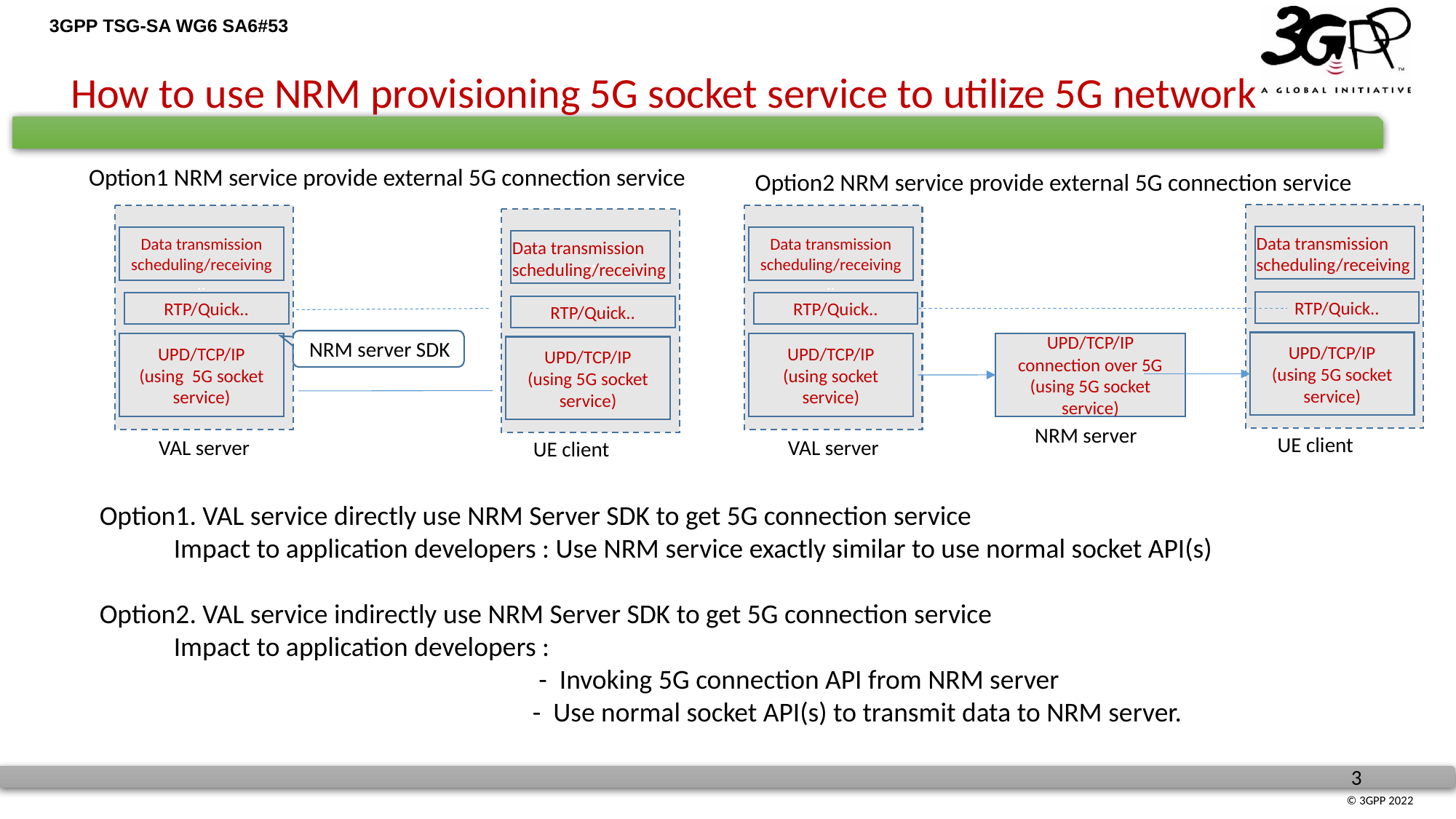

# How to use NRM provisioning 5G socket service to utilize 5G network
Option1 NRM service provide external 5G connection service
Option2 NRM service provide external 5G connection service

Data transmission scheduling/receiving
..

Data transmission scheduling/receiving..

Data transmission scheduling/receiving..
Data transmission scheduling/receiving
..
RTP/Quick..
RTP/Quick..
RTP/Quick..
RTP/Quick..
NRM server SDK

UPD/TCP/IP
(using 5G socket service)
UPD/TCP/IP
(using socket service)

UPD/TCP/IP connection over 5G
(using 5G socket service)

UPD/TCP/IP
(using  5G socket service)
UPD/TCP/IP
(using 5G socket service)
NRM server
UE client
VAL server
VAL server
UE client
Option1. VAL service directly use NRM Server SDK to get 5G connection service
            Impact to application developers : Use NRM service exactly similar to use normal socket API(s)

Option2. VAL service indirectly use NRM Server SDK to get 5G connection service
            Impact to application developers :
                                                                       -  Invoking 5G connection API from NRM server
                                                                      -  Use normal socket API(s) to transmit data to NRM server.